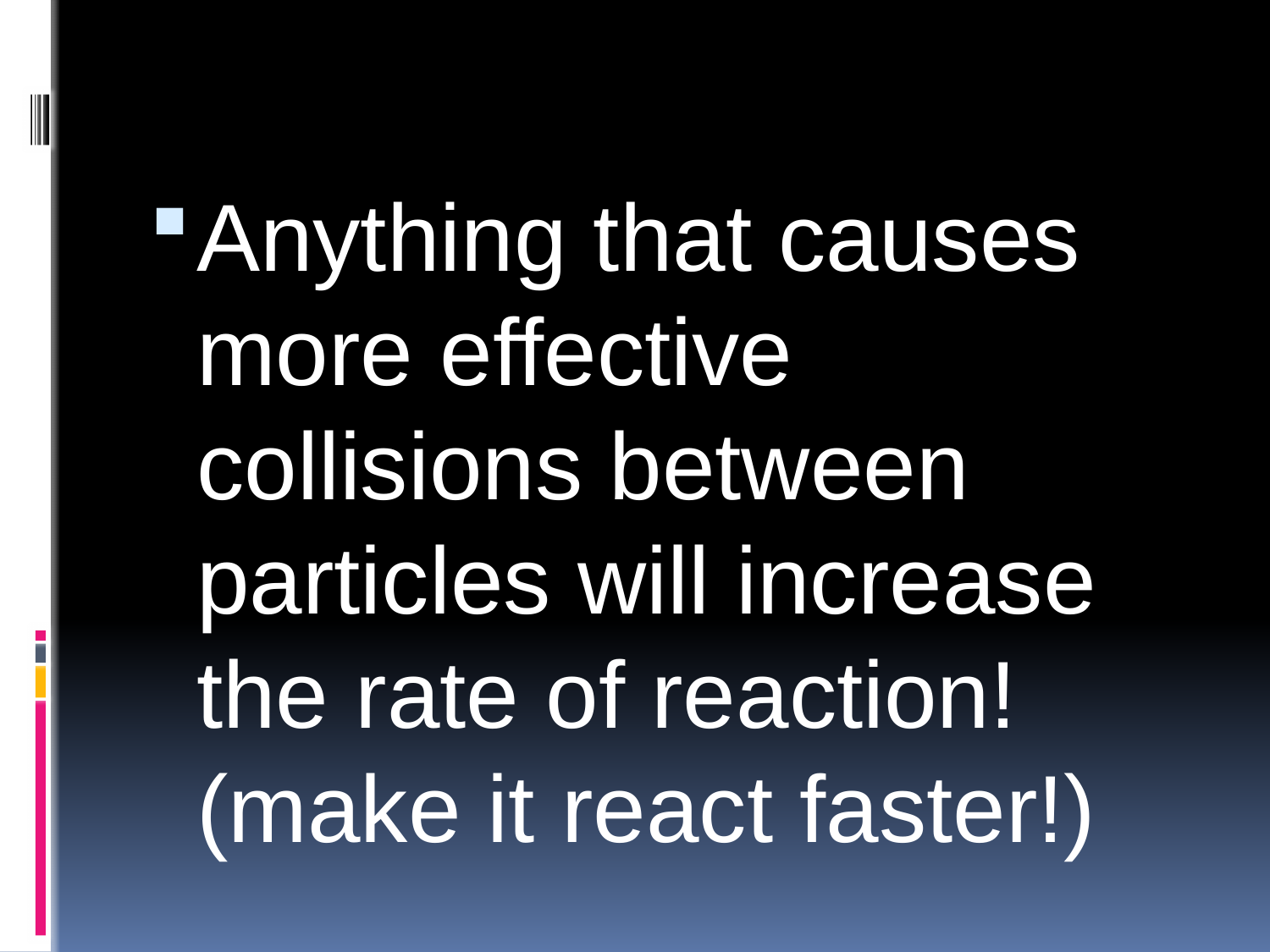

#
Anything that causes more effective collisions between particles will increase the rate of reaction! (make it react faster!)